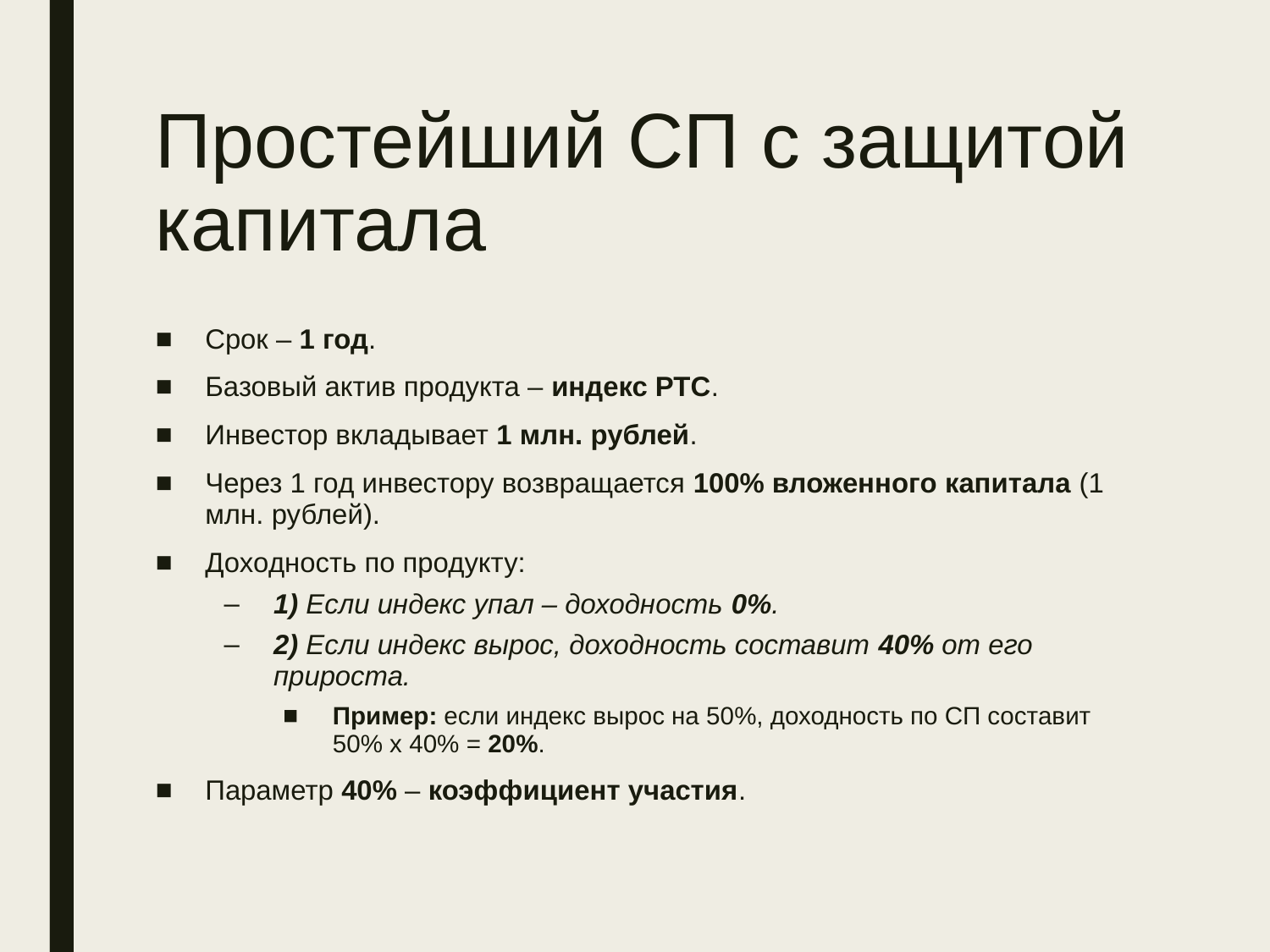

# Простейший СП с защитой капитала
Срок – 1 год.
Базовый актив продукта – индекс РТС.
Инвестор вкладывает 1 млн. рублей.
Через 1 год инвестору возвращается 100% вложенного капитала (1 млн. рублей).
Доходность по продукту:
1) Если индекс упал – доходность 0%.
2) Если индекс вырос, доходность составит 40% от его прироста.
Пример: если индекс вырос на 50%, доходность по СП составит 50% x 40% = 20%.
Параметр 40% – коэффициент участия.